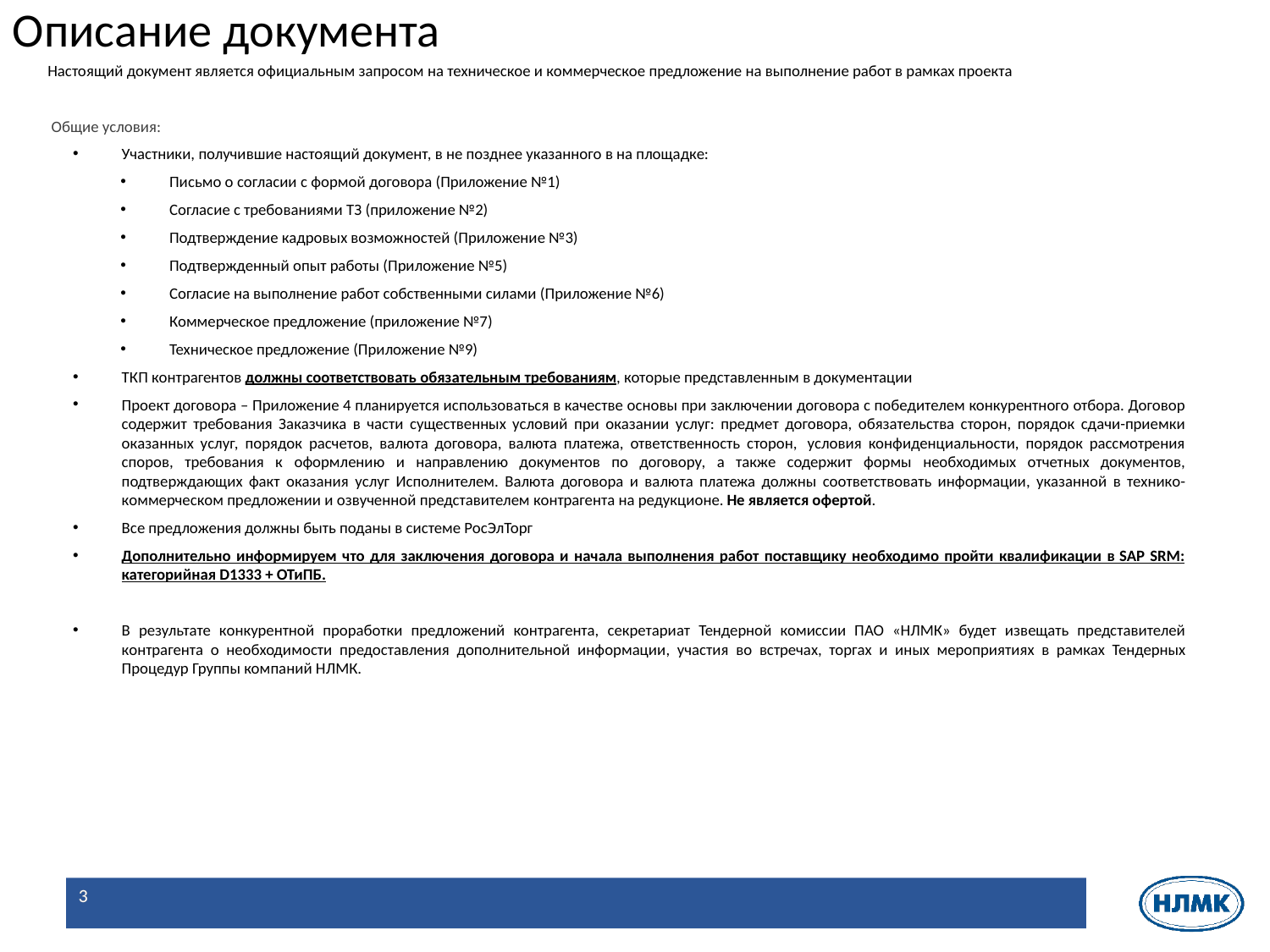

Описание документа
Настоящий документ является официальным запросом на техническое и коммерческое предложение на выполнение работ в рамках проекта

 Общие условия:
Участники, получившие настоящий документ, в не позднее указанного в на площадке:
Письмо о согласии с формой договора (Приложение №1)
Согласие с требованиями ТЗ (приложение №2)
Подтверждение кадровых возможностей (Приложение №3)
Подтвержденный опыт работы (Приложение №5)
Согласие на выполнение работ собственными силами (Приложение №6)
Коммерческое предложение (приложение №7)
Техническое предложение (Приложение №9)
ТКП контрагентов должны соответствовать обязательным требованиям, которые представленным в документации
Проект договора – Приложение 4 планируется использоваться в качестве основы при заключении договора с победителем конкурентного отбора. Договор содержит требования Заказчика в части существенных условий при оказании услуг: предмет договора, обязательства сторон, порядок сдачи-приемки оказанных услуг, порядок расчетов, валюта договора, валюта платежа, ответственность сторон,  условия конфиденциальности, порядок рассмотрения споров, требования к оформлению и направлению документов по договору, а также содержит формы необходимых отчетных документов, подтверждающих факт оказания услуг Исполнителем. Валюта договора и валюта платежа должны соответствовать информации, указанной в технико-коммерческом предложении и озвученной представителем контрагента на редукционе. Не является офертой.
Все предложения должны быть поданы в системе РосЭлТорг
Дополнительно информируем что для заключения договора и начала выполнения работ поставщику необходимо пройти квалификации в SAP SRM: категорийная D1333 + ОТиПБ.

В результате конкурентной проработки предложений контрагента, секретариат Тендерной комиссии ПАО «НЛМК» будет извещать представителей контрагента о необходимости предоставления дополнительной информации, участия во встречах, торгах и иных мероприятиях в рамках Тендерных Процедур Группы компаний НЛМК.